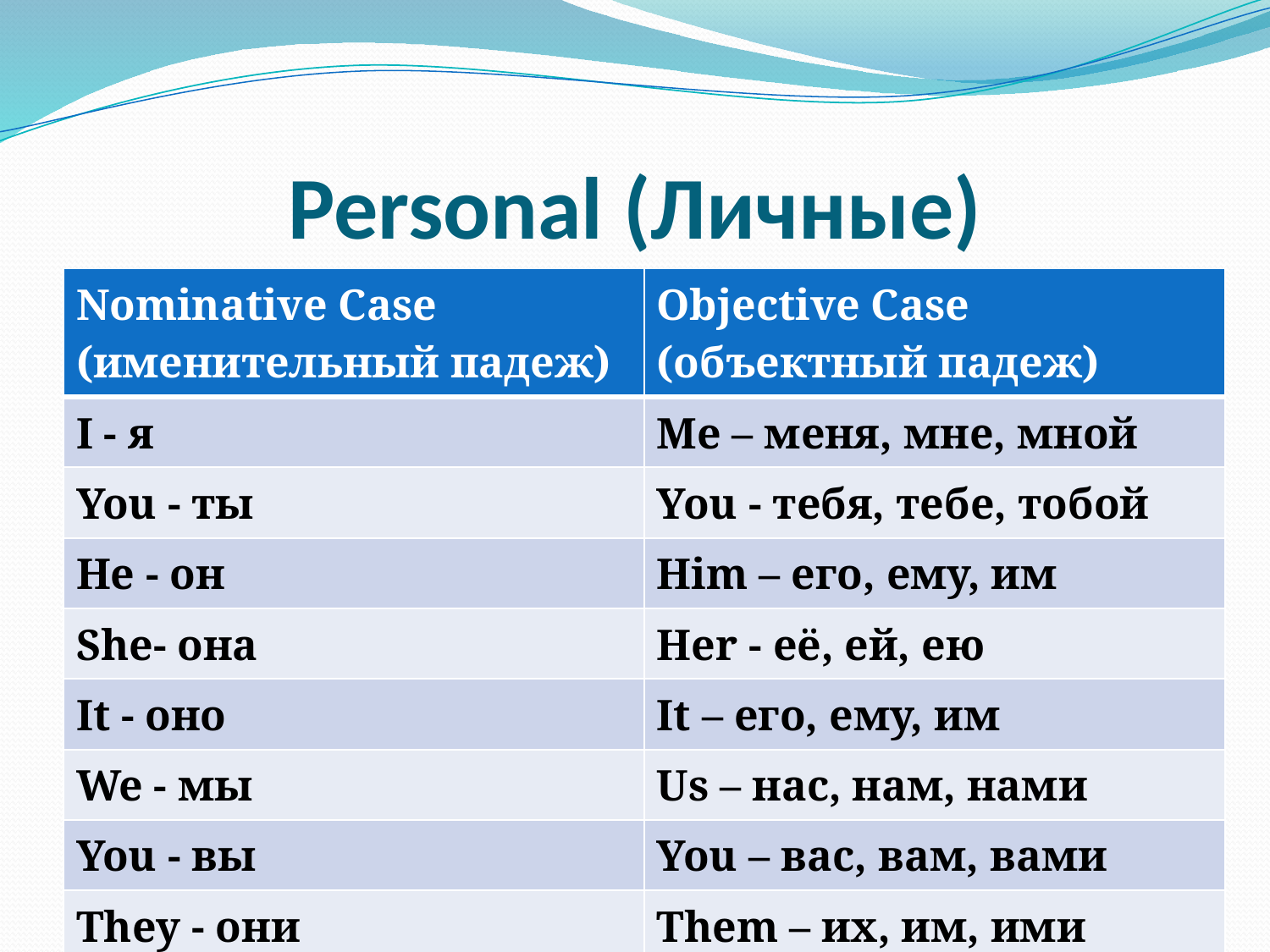

# Personal (Личные)
| Nominative Case (именительный падеж) | Objective Case (объектный падеж) |
| --- | --- |
| I - я | Me – меня, мне, мной |
| You - ты | You - тебя, тебе, тобой |
| He - он | Him – его, ему, им |
| She- она | Her - её, ей, ею |
| It - оно | It – его, ему, им |
| We - мы | Us – нас, нам, нами |
| You - вы | You – вас, вам, вами |
| They - они | Them – их, им, ими |